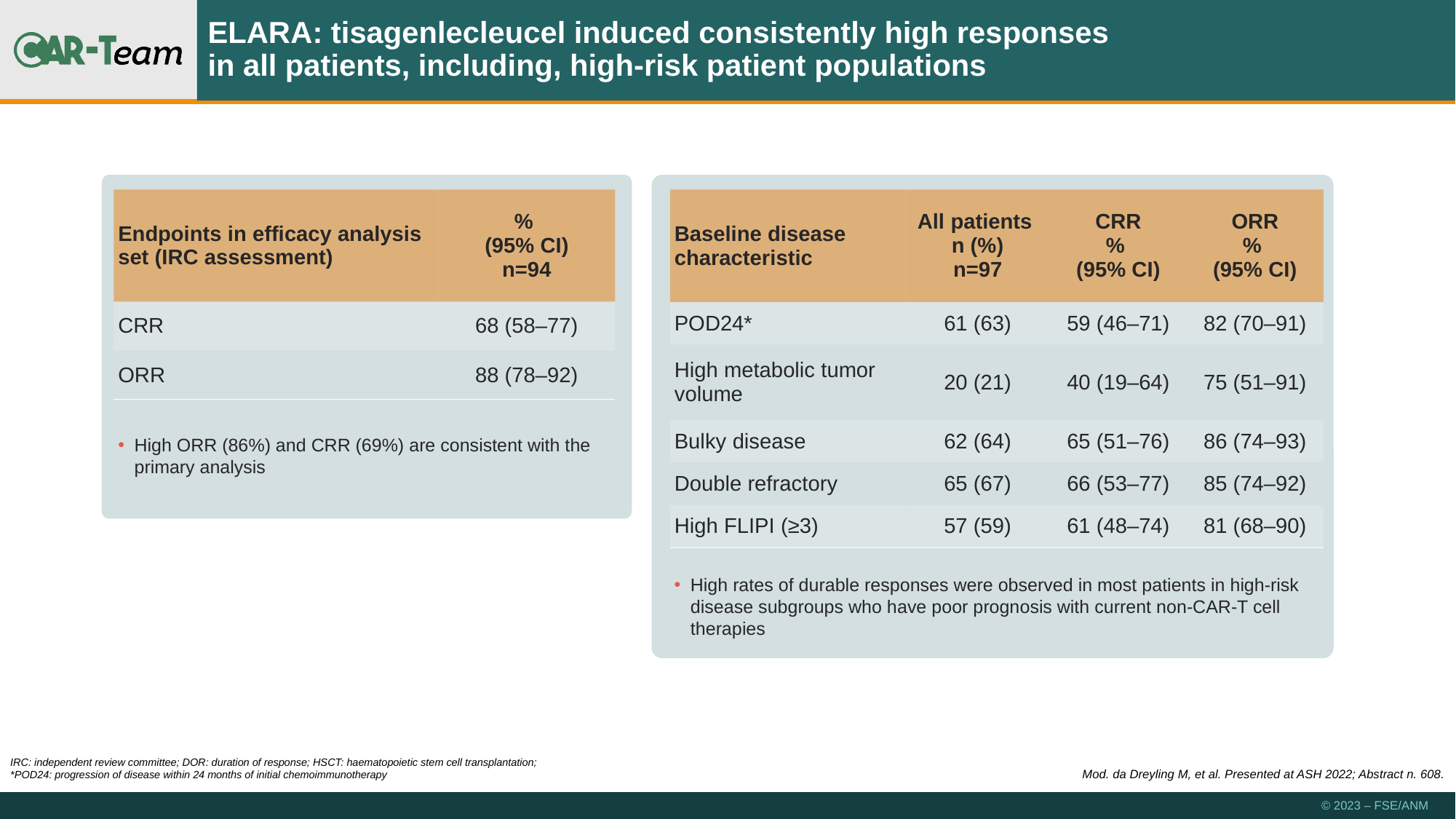

ELARA: tisagenlecleucel induced consistently high responses
in all patients, including, high-risk patient populations

| Baseline disease characteristic | All patients n (%) n=97 | CRR % (95% CI) | ORR % (95% CI) |
| --- | --- | --- | --- |
| POD24\* | 61 (63) | 59 (46–71) | 82 (70–91) |
| High metabolic tumor volume | 20 (21) | 40 (19–64) | 75 (51–91) |
| Bulky disease | 62 (64) | 65 (51–76) | 86 (74–93) |
| Double refractory | 65 (67) | 66 (53–77) | 85 (74–92) |
| High FLIPI (≥3) | 57 (59) | 61 (48–74) | 81 (68–90) |
| Endpoints in efficacy analysis set (IRC assessment) | % (95% CI) n=94 |
| --- | --- |
| CRR | 68 (58–77) |
| ORR | 88 (78–92) |
High ORR (86%) and CRR (69%) are consistent with the primary analysis
High rates of durable responses were observed in most patients in high-risk disease subgroups who have poor prognosis with current non-CAR-T cell therapies
IRC: independent review committee; DOR: duration of response; HSCT: haematopoietic stem cell transplantation;
*POD24: progression of disease within 24 months of initial chemoimmunotherapy
Mod. da Dreyling M, et al. Presented at ASH 2022; Abstract n. 608.